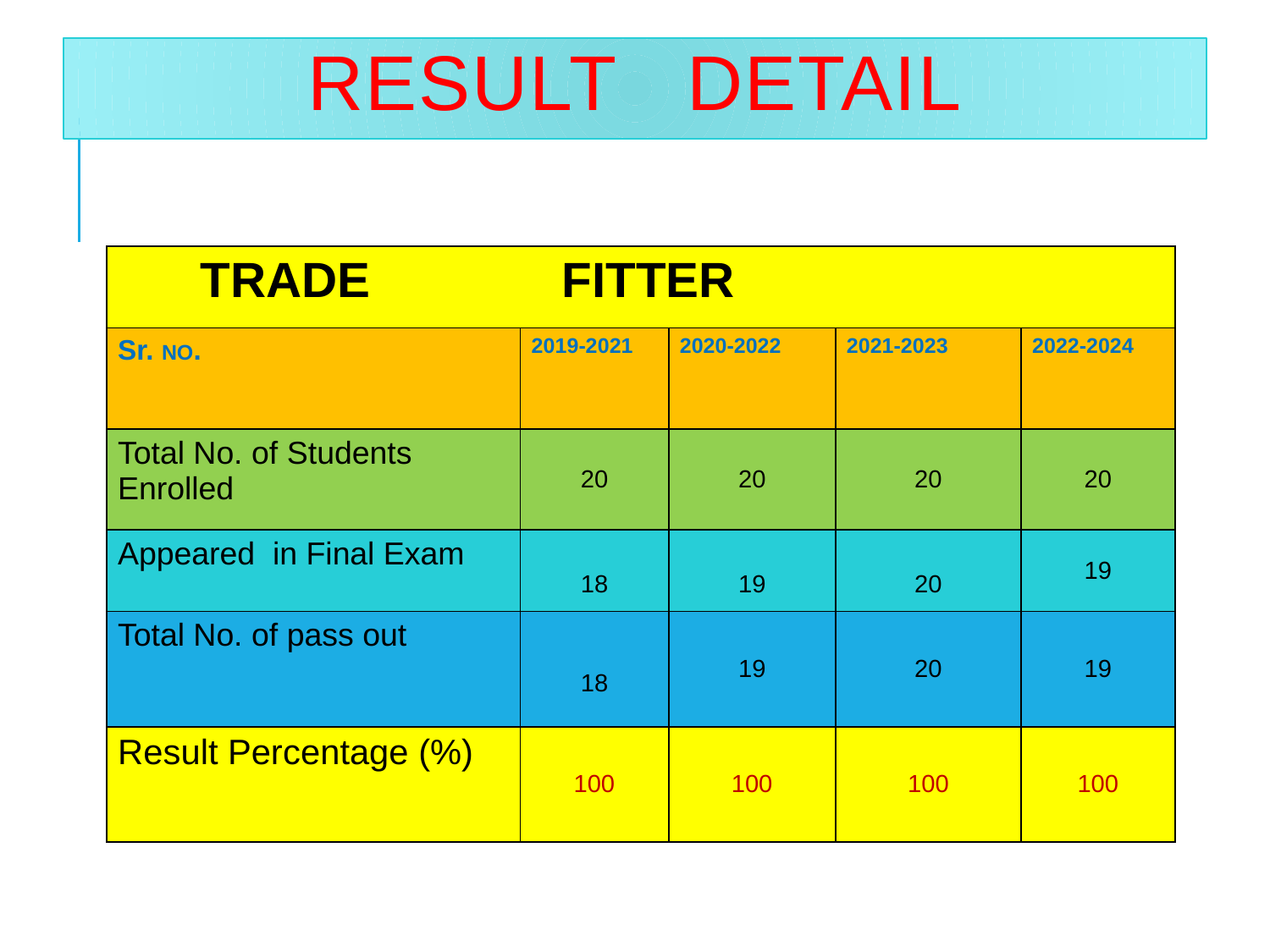

# RESULT   DETAIL
| TRADE FITTER |  |  |  |  |
| --- | --- | --- | --- | --- |
| Sr. NO. | 2019-2021 | 2020-2022 | 2021-2023 | 2022-2024 |
| Total No. of Students Enrolled | 20 | 20 | 20 | 20 |
| Appeared in Final Exam | 18 | 19 | 20 | 19 |
| Total No. of pass out | 18 | 19 | 20 | 19 |
| Result Percentage (%) | 100 | 100 | 100 | 100 |